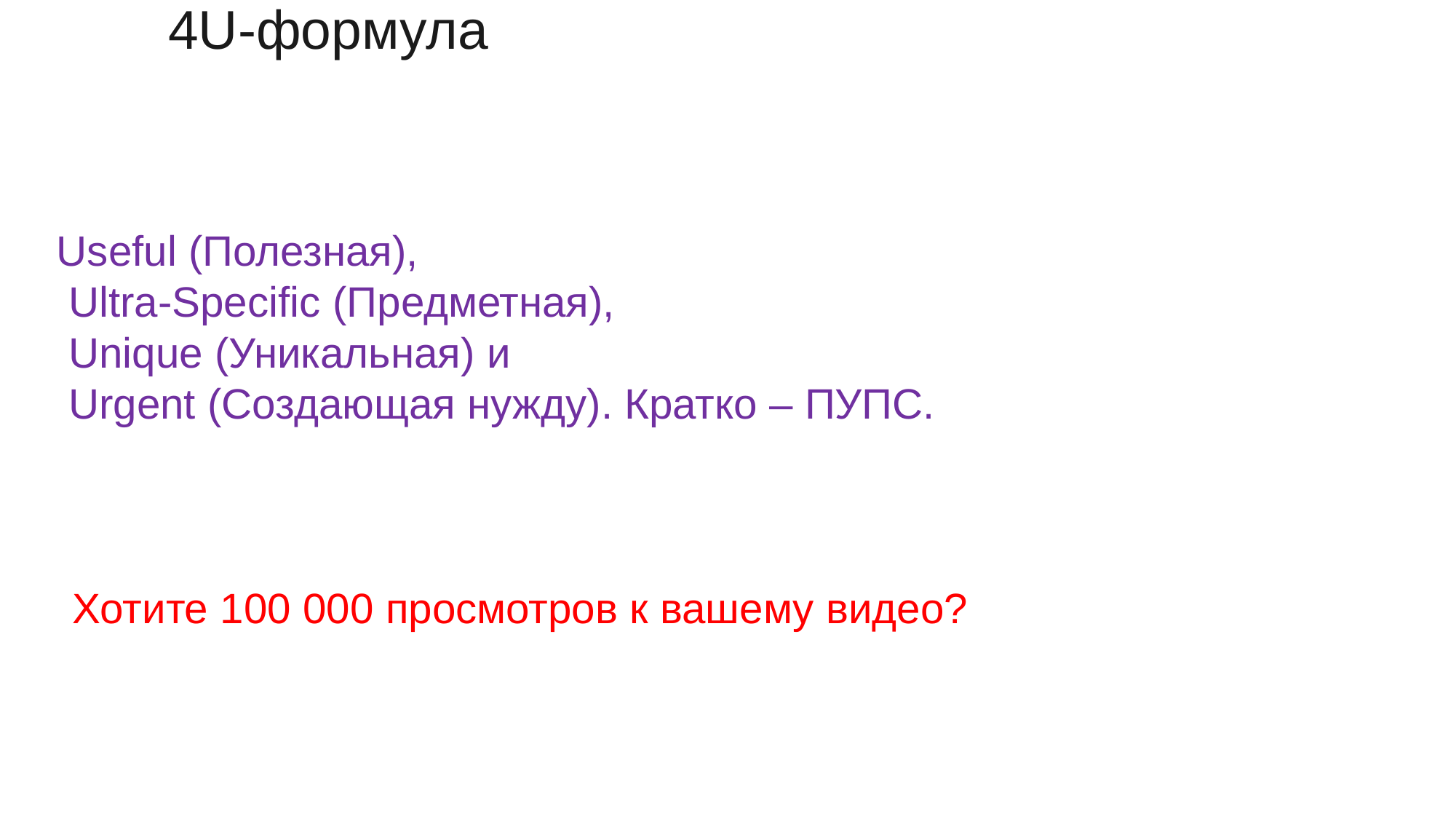

# 4U-формула

Useful (Полезная),
 Ultra-Specific (Предметная),
 Unique (Уникальная) и
 Urgent (Создающая нужду). Кратко – ПУПС.

Хотите 100 000 просмотров к вашему видео?